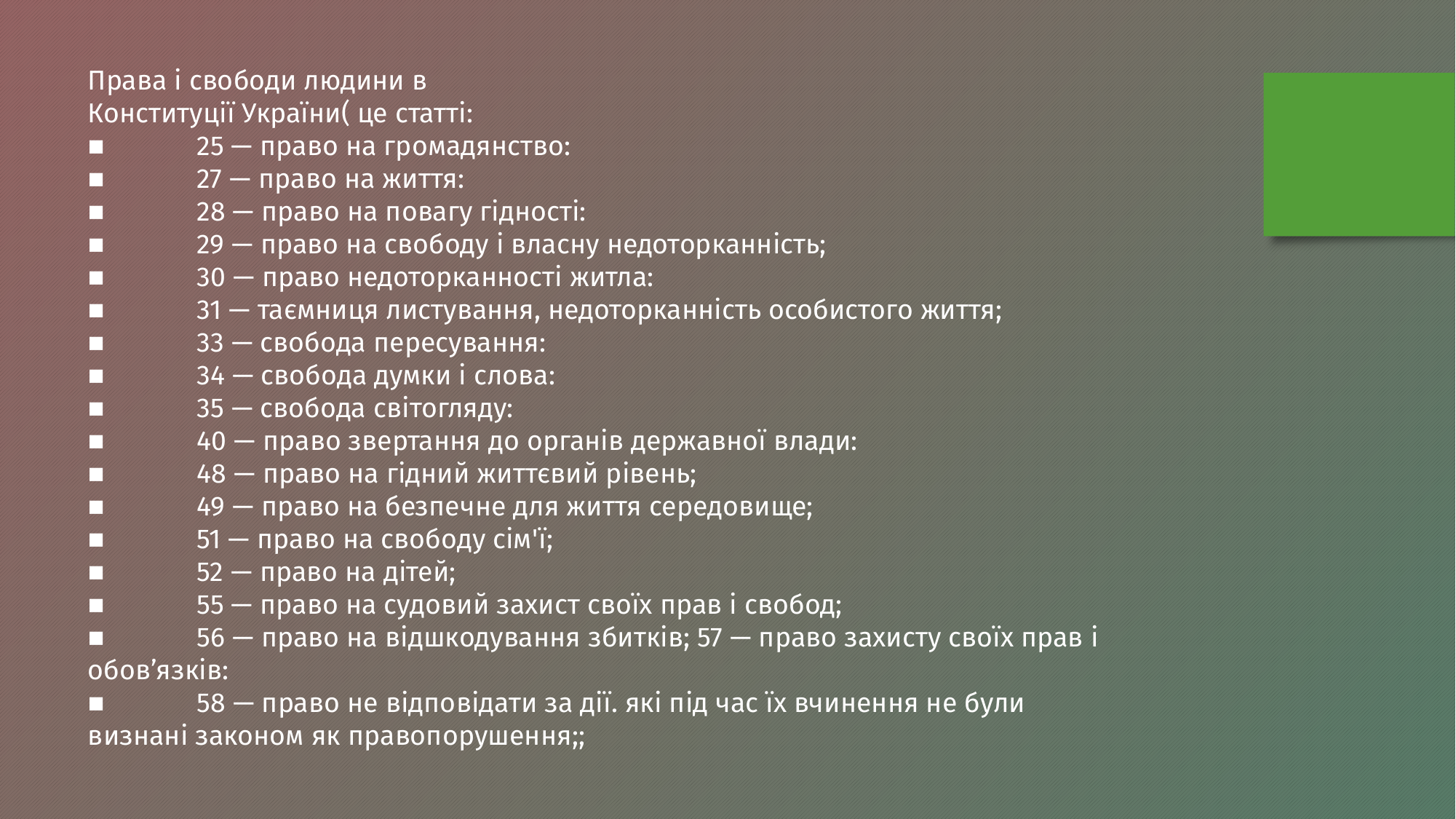

Права і свободи людини в
Конституції України( це статті:
■	25 — право на громадянство:
■	27 — право на життя:
■	28 — право на повагу гідності:
■	29 — право на свободу і власну недоторканність;
■	30 — право недоторканності житла:
■	31 — таємниця листування, недоторканність особистого життя;
■	33 — свобода пересування:
■	34 — свобода думки і слова:
■	35 — свобода світогляду:
■	40 — право звертання до органів державної влади:
■	48 — право на гідний життєвий рівень;
■	49 — право на безпечне для життя середовище;
■	51 — право на свободу сім'ї;
■	52 — право на дітей;
■	55 — право на судовий захист своїх прав і свобод;
■	56 — право на відшкодування збитків; 57 — право захисту своїх прав і
обов’язків:
■	58 — право не відповідати за дії. які під час їх вчинення не були
визнані законом як правопорушення;;